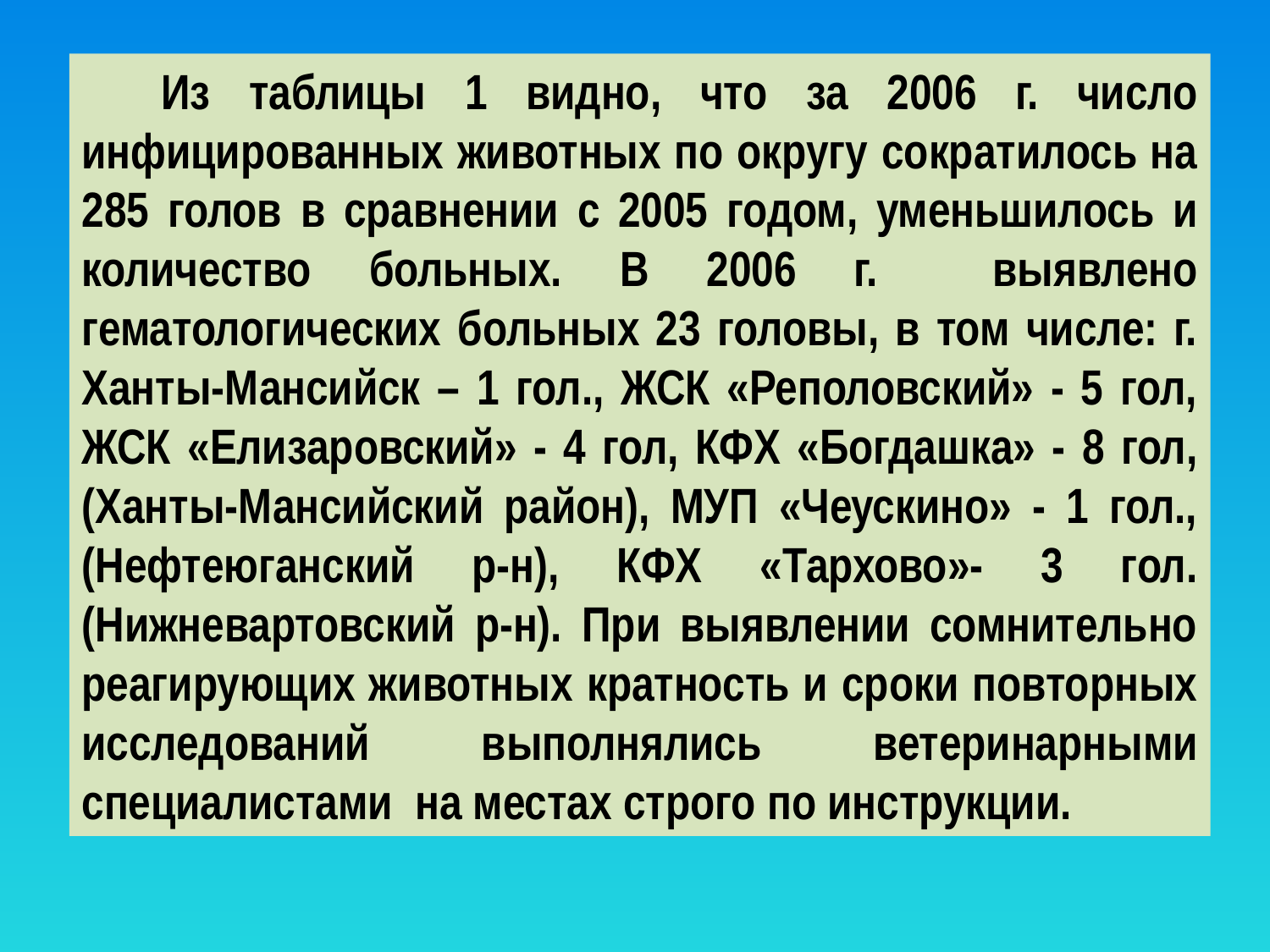

Из таблицы 1 видно, что за 2006 г. число инфицированных животных по округу сократилось на 285 голов в сравнении с 2005 годом, уменьшилось и количество больных. В 2006 г.  выявлено гематологических больных 23 головы, в том числе: г. Ханты-Мансийск – 1 гол., ЖСК «Реполовский» - 5 гол, ЖСК «Елизаровский» - 4 гол, КФХ «Богдашка» - 8 гол, (Ханты-Мансийский район), МУП «Чеускино» - 1 гол., (Нефтеюганский р-н), КФХ «Тархово»- 3 гол. (Нижневартовский р-н). При выявлении сомнительно реагирующих животных кратность и сроки повторных исследований выполнялись ветеринарными специалистами  на местах строго по инструкции.